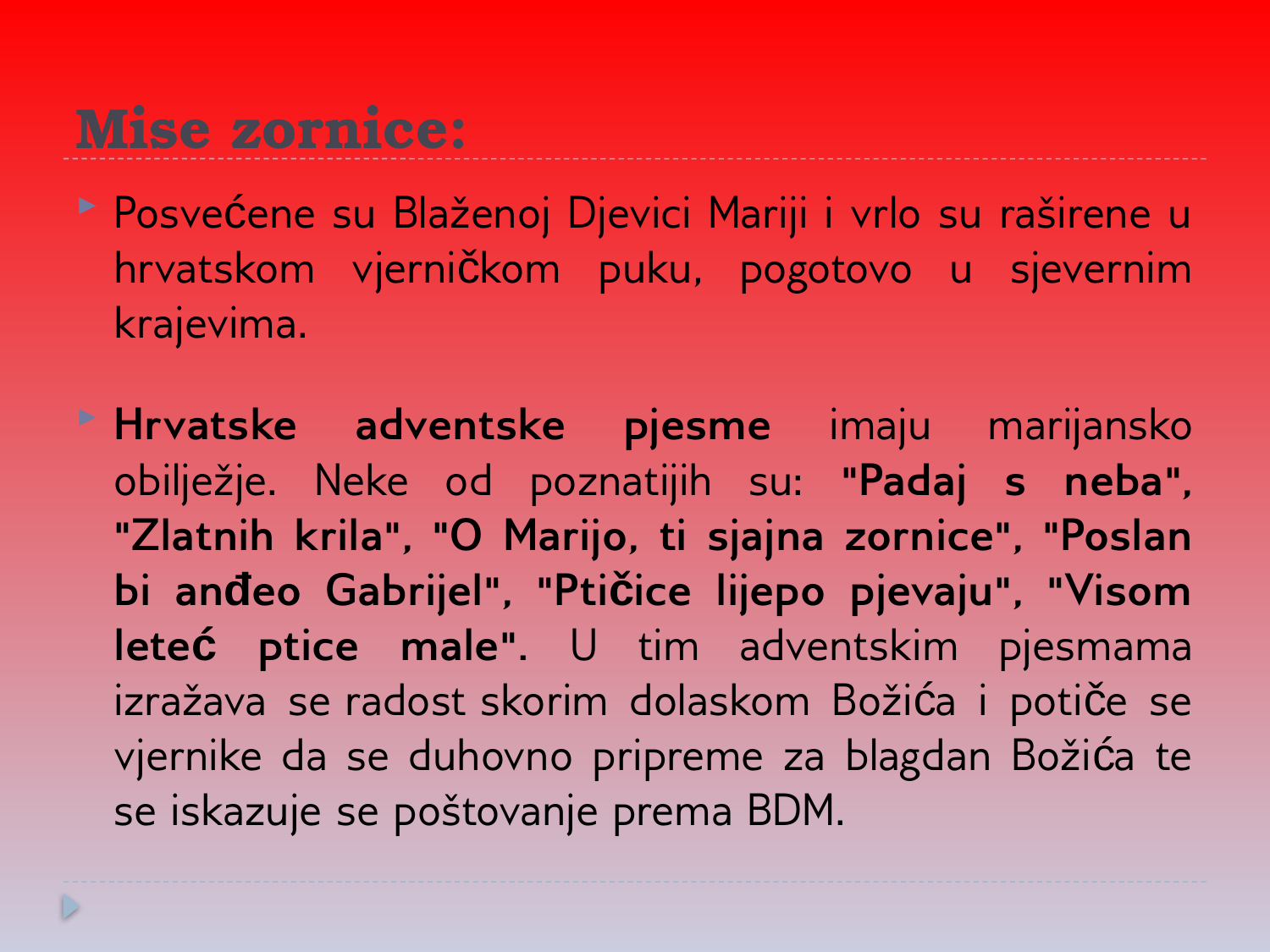

# Mise zornice:
Posvećene su Blaženoj Djevici Mariji i vrlo su raširene u hrvatskom vjerničkom puku, pogotovo u sjevernim krajevima.

Hrvatske adventske pjesme imaju marijansko obilježje. Neke od poznatijih su: "Padaj s neba", "Zlatnih krila", "O Marijo, ti sjajna zornice", "Poslan bi anđeo Gabrijel", "Ptičice lijepo pjevaju", "Visom leteć ptice male". U tim adventskim pjesmama izražava se radost skorim dolaskom Božića i potiče se vjernike da se duhovno pripreme za blagdan Božića te se iskazuje se poštovanje prema BDM.